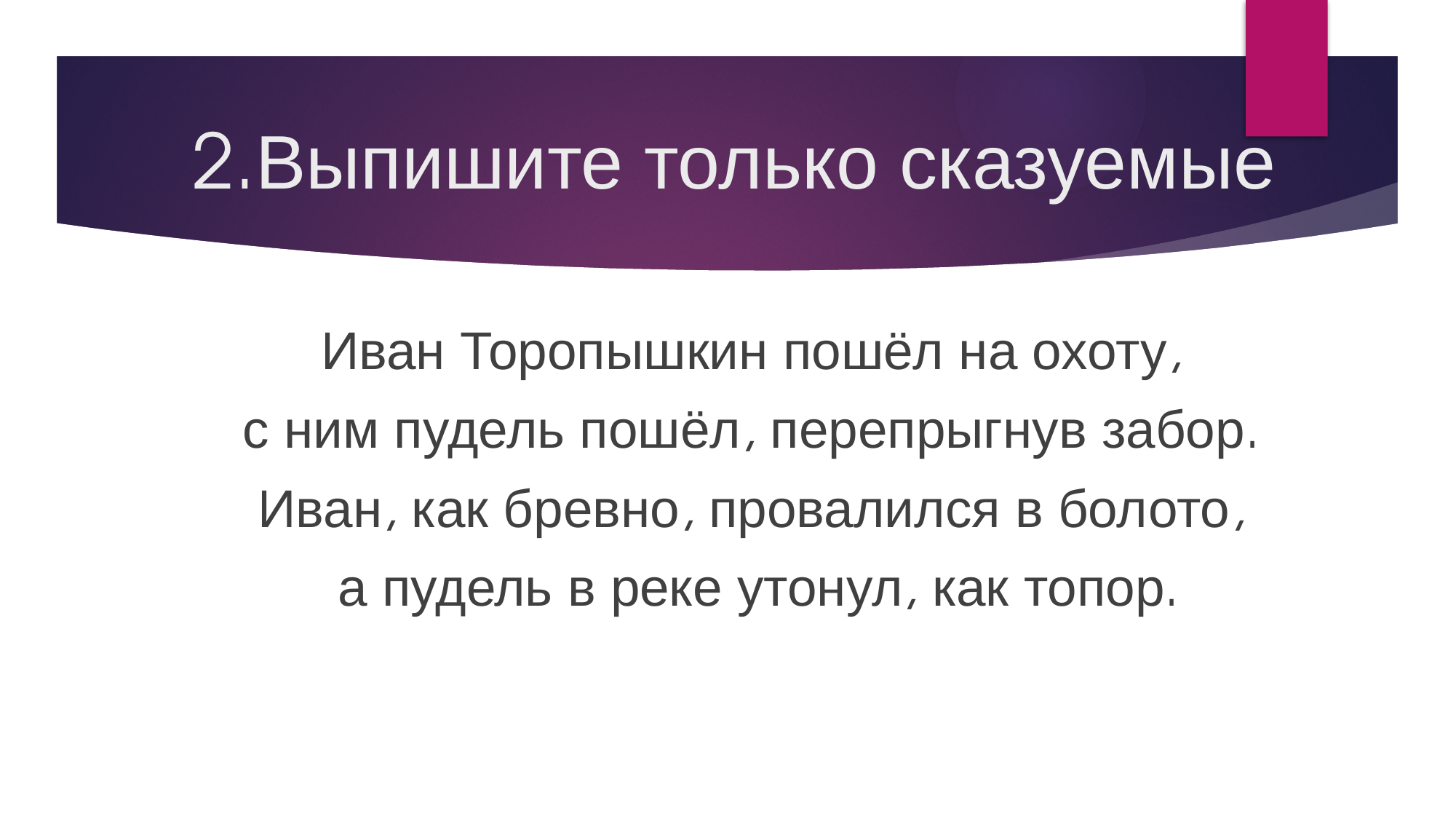

# 2.Выпишите только сказуемые
Иван Торопышкин пошёл на охоту,
с ним пудель пошёл, перепрыгнув забор.
Иван, как бревно, провалился в болото,
а пудель в реке утонул, как топор.